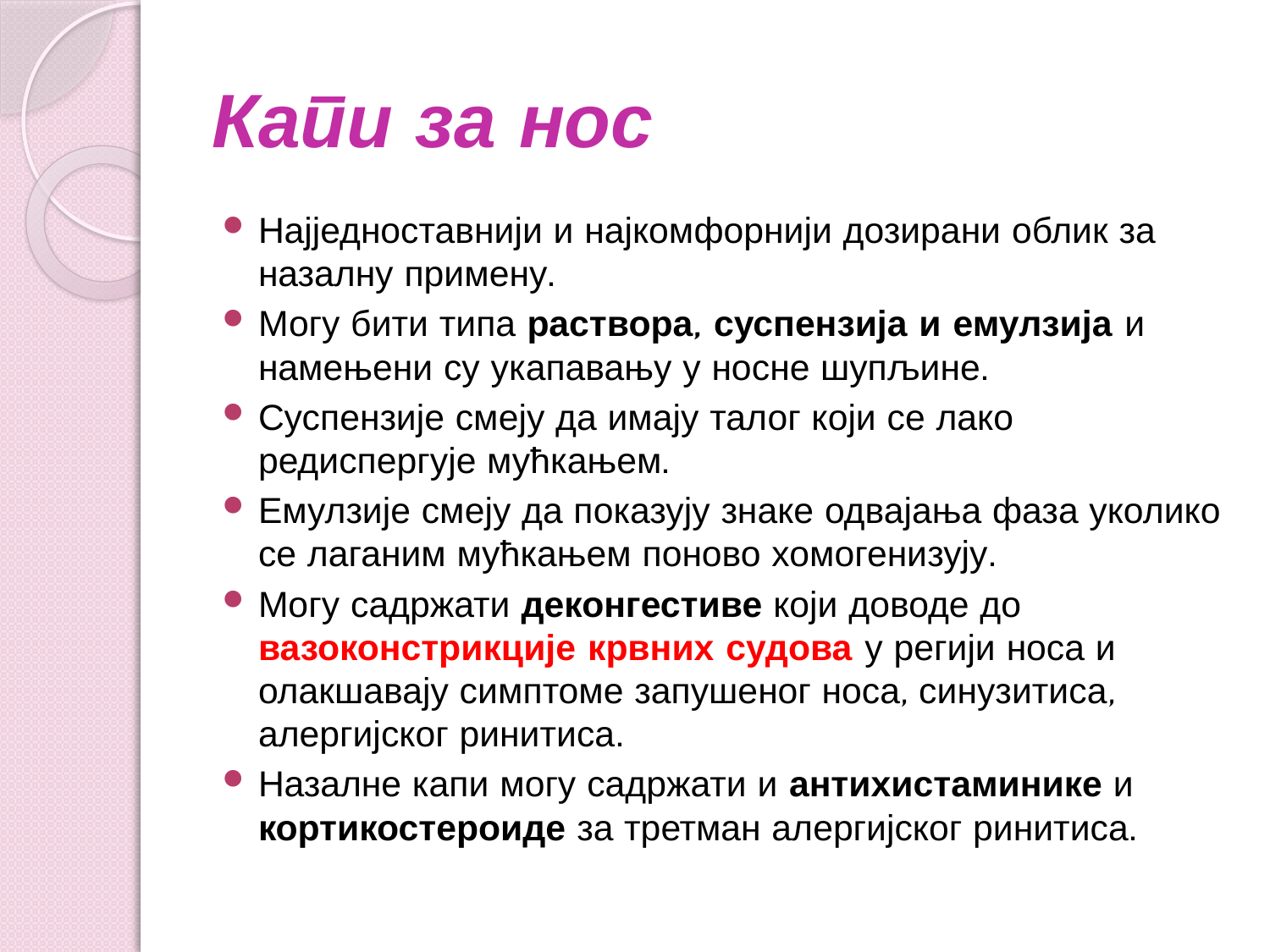

# Капи за нос
Најједноставнији и најкомфорнији дозирани облик за назалну примену.
Могу бити типа раствора, суспензија и емулзија и намењени су укапавању у носне шупљине.
Суспензије смеју да имају талог који се лако редиспергује мућкањем.
Емулзије смеју да показују знаке одвајања фаза уколико се лаганим мућкањем поново хомогенизују.
Moгу садржати деконгестиве који доводе до вазоконстрикције крвних судова у регији носа и олакшавају симптоме запушеног носа, синузитиса, алергијског ринитиса.
Назалне капи могу садржати и антихистаминике и кортикостероиде за третман алергијског ринитиса.